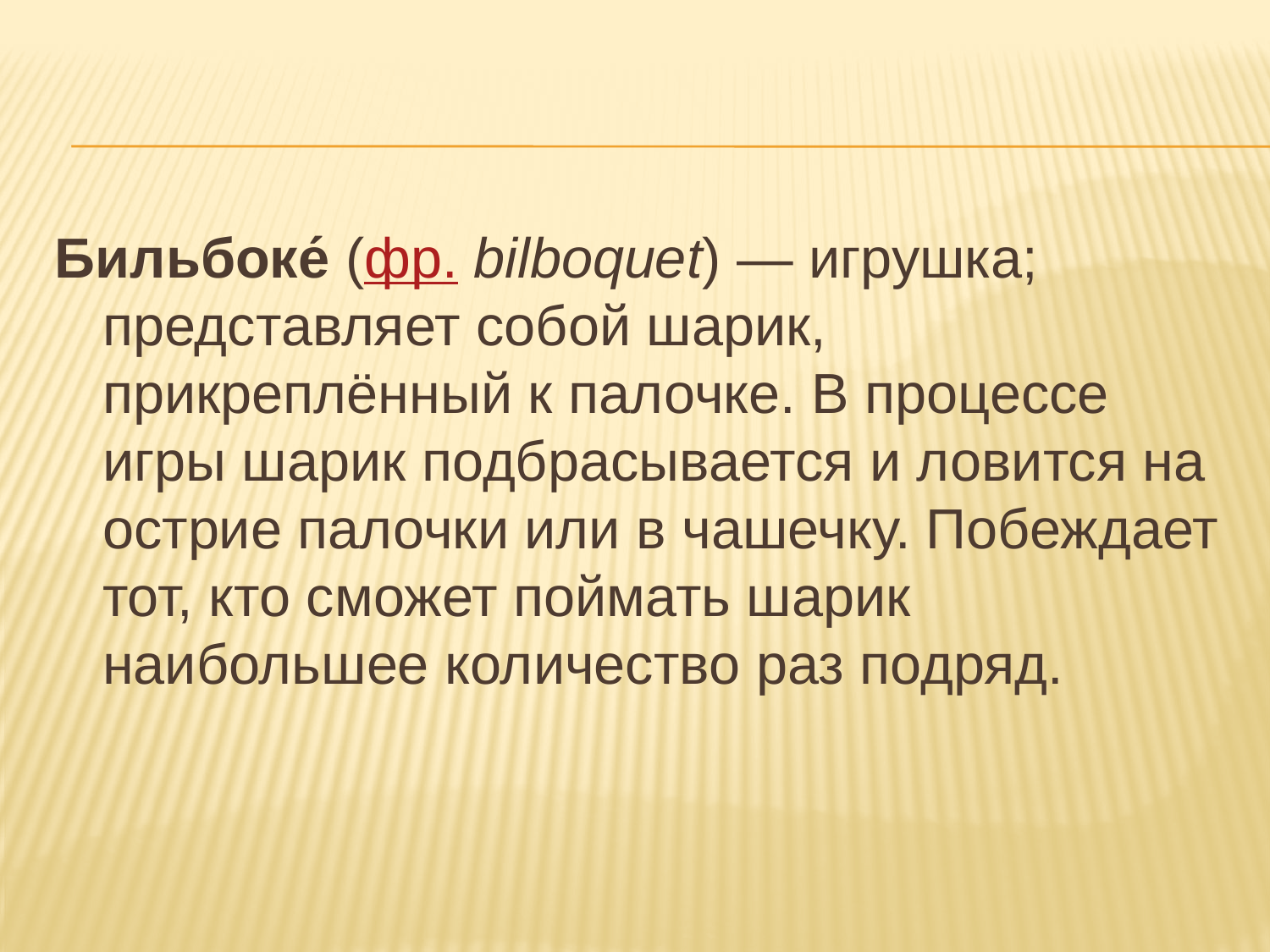

Бильбоке́ (фр. bilboquet) — игрушка; представляет собой шарик, прикреплённый к палочке. В процессе игры шарик подбрасывается и ловится на острие палочки или в чашечку. Побеждает тот, кто сможет поймать шарик наибольшее количество раз подряд.